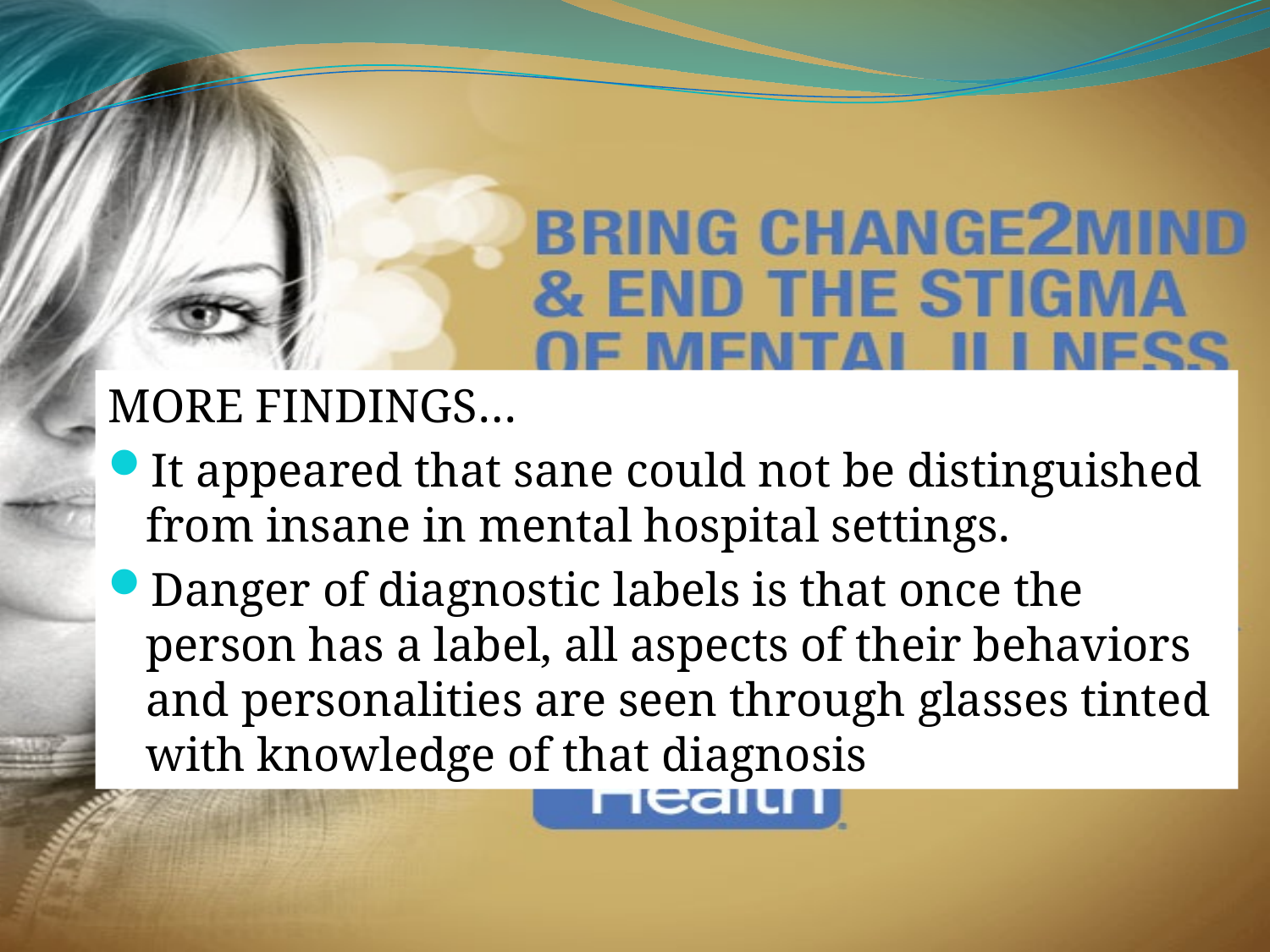

MORE FINDINGS…
It appeared that sane could not be distinguished from insane in mental hospital settings.
Danger of diagnostic labels is that once the person has a label, all aspects of their behaviors and personalities are seen through glasses tinted with knowledge of that diagnosis